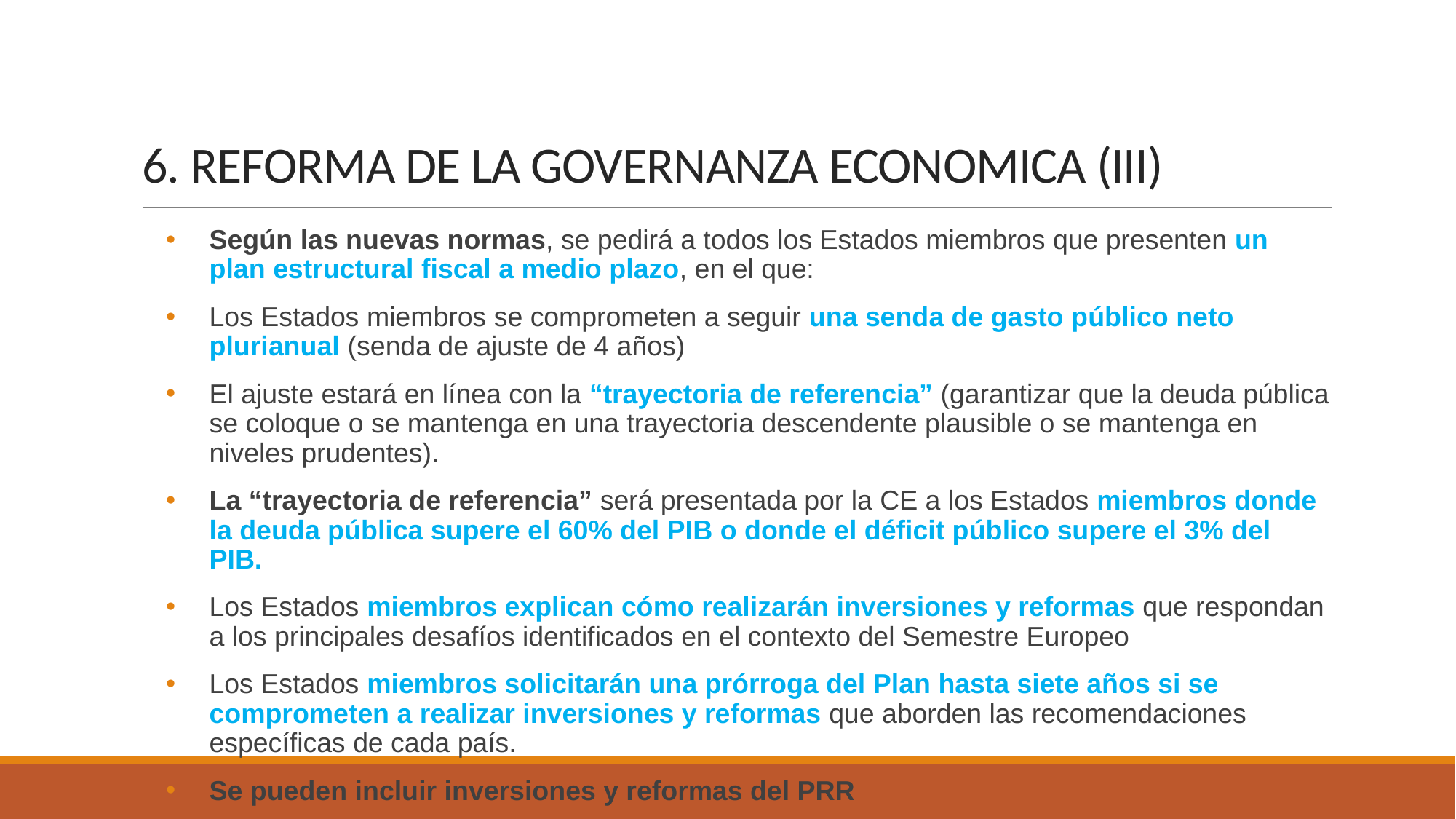

6. REFORMA DE LA GOVERNANZA ECONOMICA (III)
Según las nuevas normas, se pedirá a todos los Estados miembros que presenten un plan estructural fiscal a medio plazo, en el que:
Los Estados miembros se comprometen a seguir una senda de gasto público neto plurianual (senda de ajuste de 4 años)
El ajuste estará en línea con la “trayectoria de referencia” (garantizar que la deuda pública se coloque o se mantenga en una trayectoria descendente plausible o se mantenga en niveles prudentes).
La “trayectoria de referencia” será presentada por la CE a los Estados miembros donde la deuda pública supere el 60% del PIB o donde el déficit público supere el 3% del PIB.
Los Estados miembros explican cómo realizarán inversiones y reformas que respondan a los principales desafíos identificados en el contexto del Semestre Europeo
Los Estados miembros solicitarán una prórroga del Plan hasta siete años si se comprometen a realizar inversiones y reformas que aborden las recomendaciones específicas de cada país.
Se pueden incluir inversiones y reformas del PRR